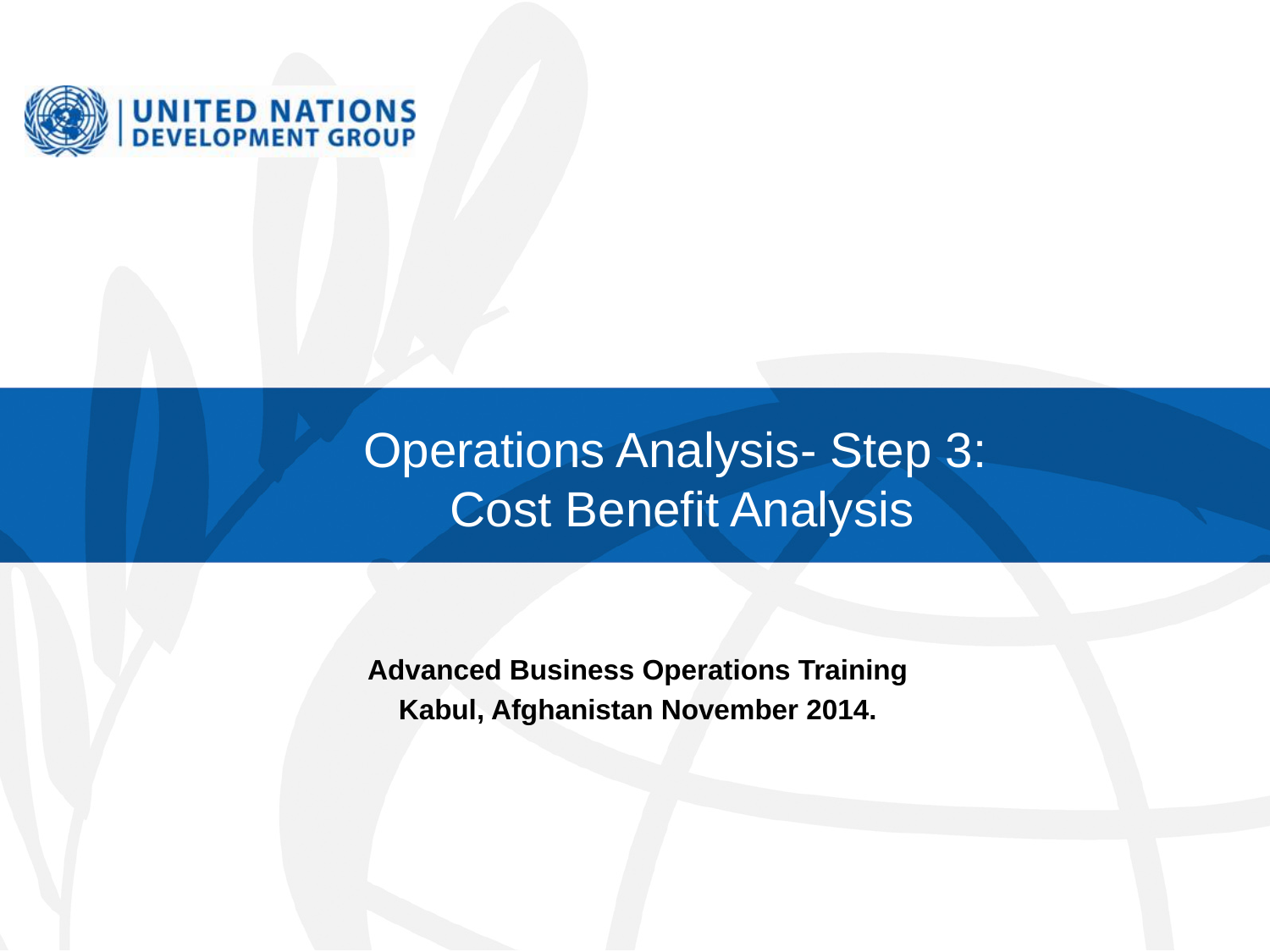

# Operations Analysis- Step 3: Cost Benefit Analysis
Advanced Business Operations Training
Kabul, Afghanistan November 2014.